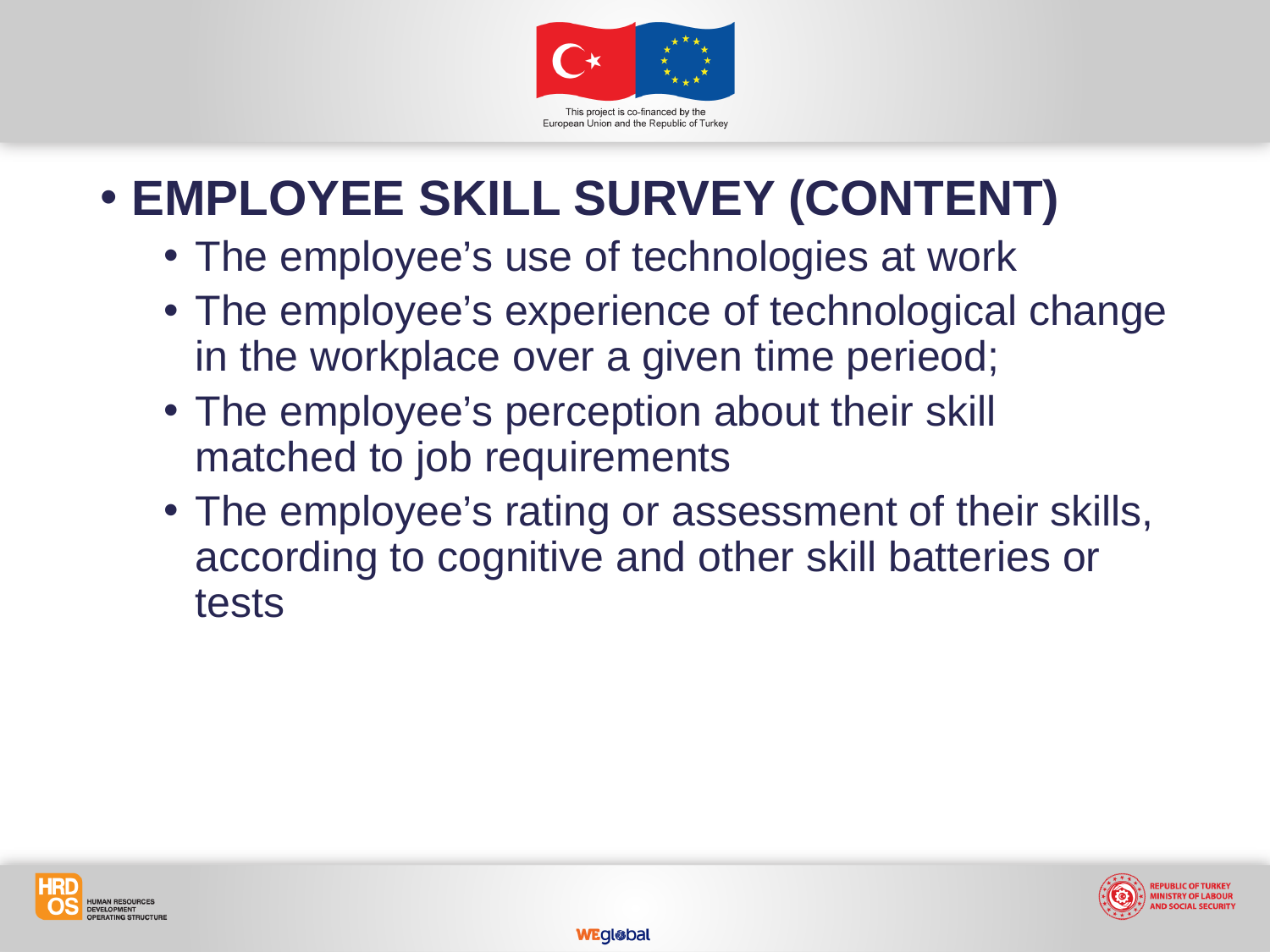

EMPLOYEE SKILL SURVEY (CONTENT)
The employee’s use of technologies at work
The employee’s experience of technological change in the workplace over a given time perieod;
The employee’s perception about their skill matched to job requirements
The employee’s rating or assessment of their skills, according to cognitive and other skill batteries or tests